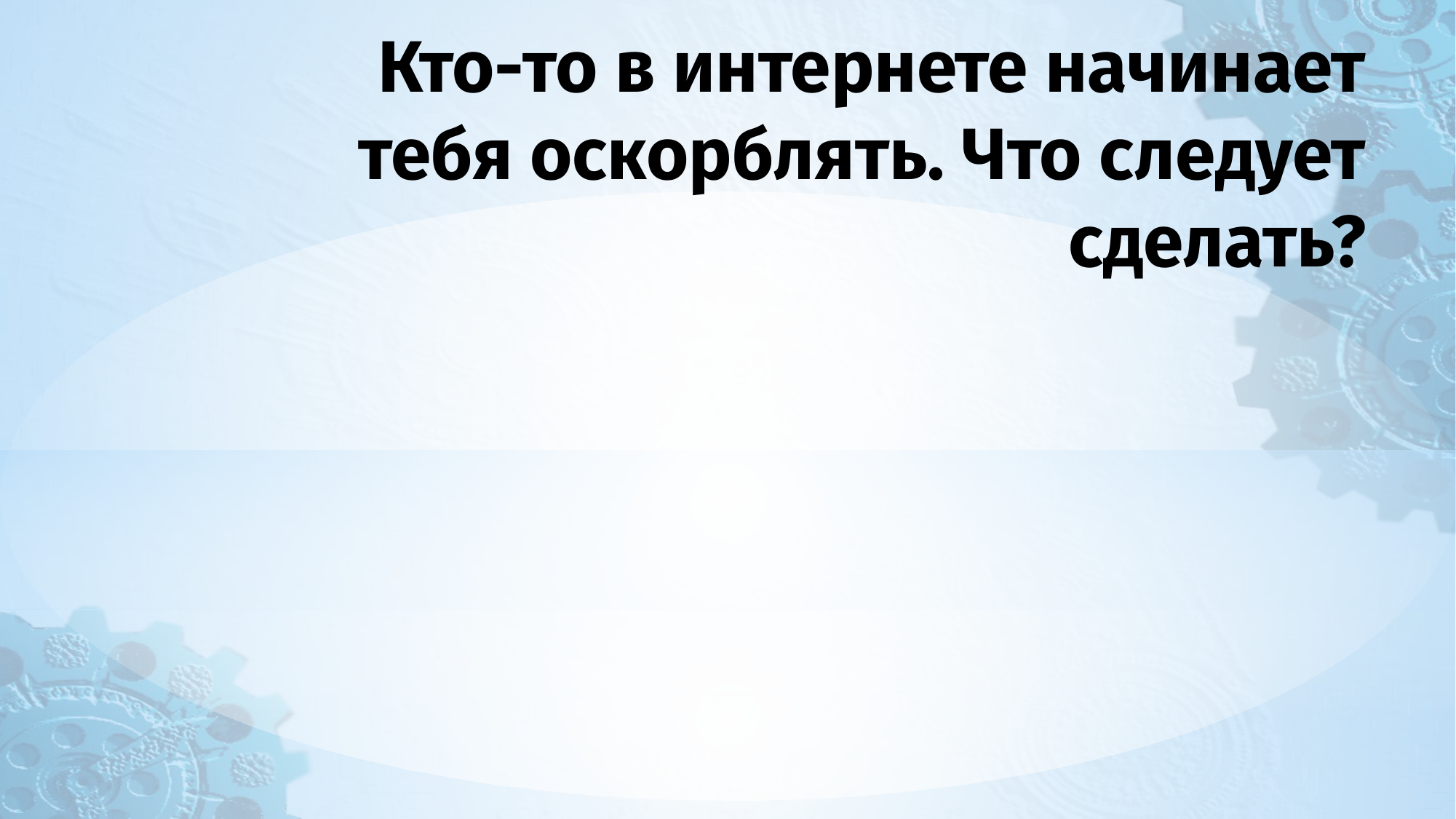

# Кто-то в интернете начинает тебя оскорблять. Что следует сделать?